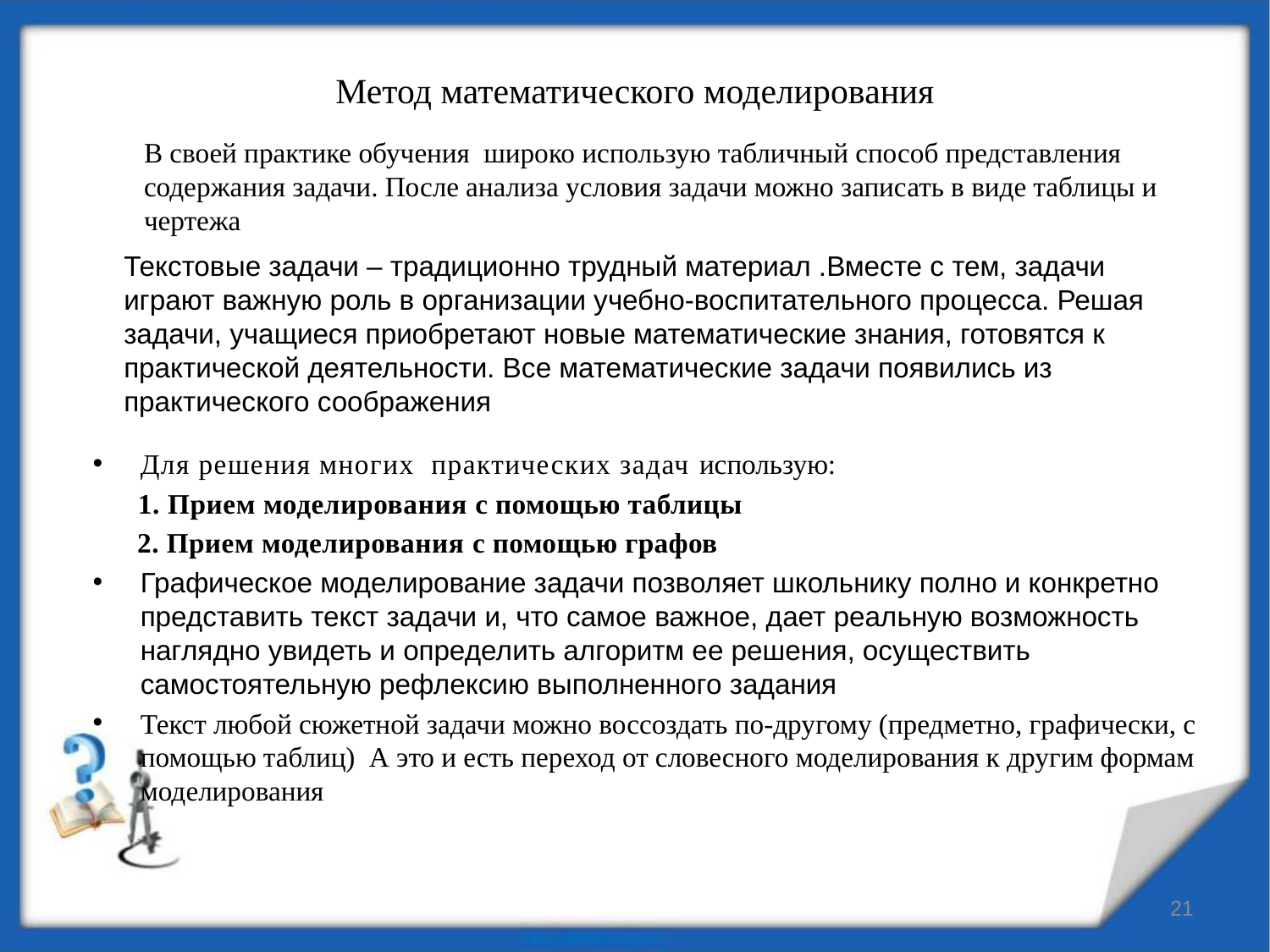

# Метод математического моделирования
В своей практике обучения  широко использую табличный способ представления содержания задачи. После анализа условия задачи можно записать в виде таблицы и чертежа
Текстовые задачи – традиционно трудный материал .Вместе с тем, задачи играют важную роль в организации учебно-воспитательного процесса. Решая задачи, учащиеся приобретают новые математические знания, готовятся к практической деятельности. Все математические задачи появились из практического соображения
Для решения многих  практических задач использую:
      1. Прием моделирования с помощью таблицы
      2. Прием моделирования с помощью графов
Графическое моделирование задачи позволяет школьнику полно и конкретно представить текст задачи и, что самое важное, дает реальную возможность наглядно увидеть и определить алгоритм ее решения, осуществить самостоятельную рефлексию выполненного задания
Текст любой сюжетной задачи можно воссоздать по-другому (предметно, графически, с помощью таблиц)  А это и есть переход от словесного моделирования к другим формам моделирования

21